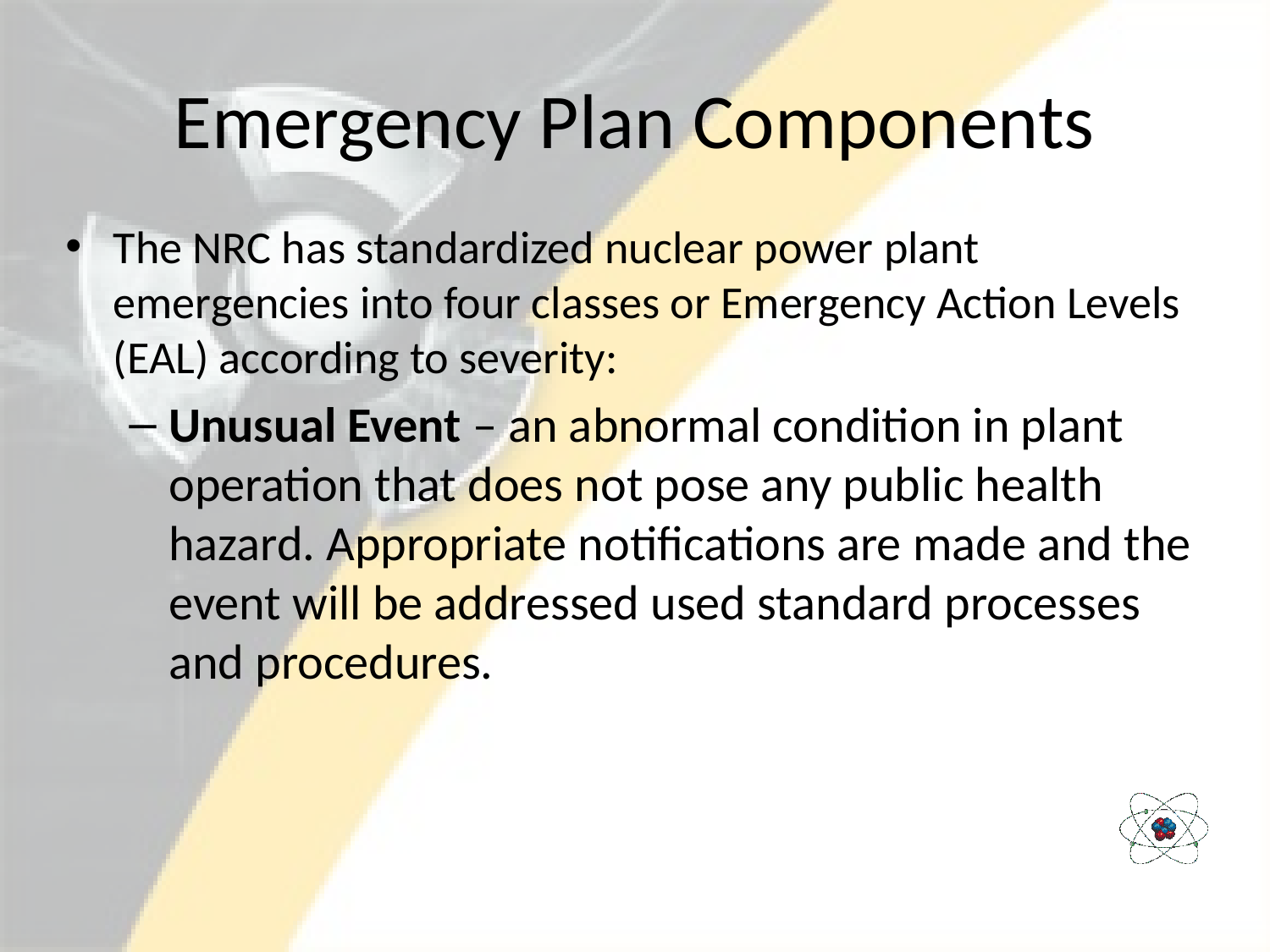

# Emergency Plan Components
The NRC has standardized nuclear power plant emergencies into four classes or Emergency Action Levels (EAL) according to severity:
Unusual Event – an abnormal condition in plant operation that does not pose any public health hazard. Appropriate notifications are made and the event will be addressed used standard processes and procedures.